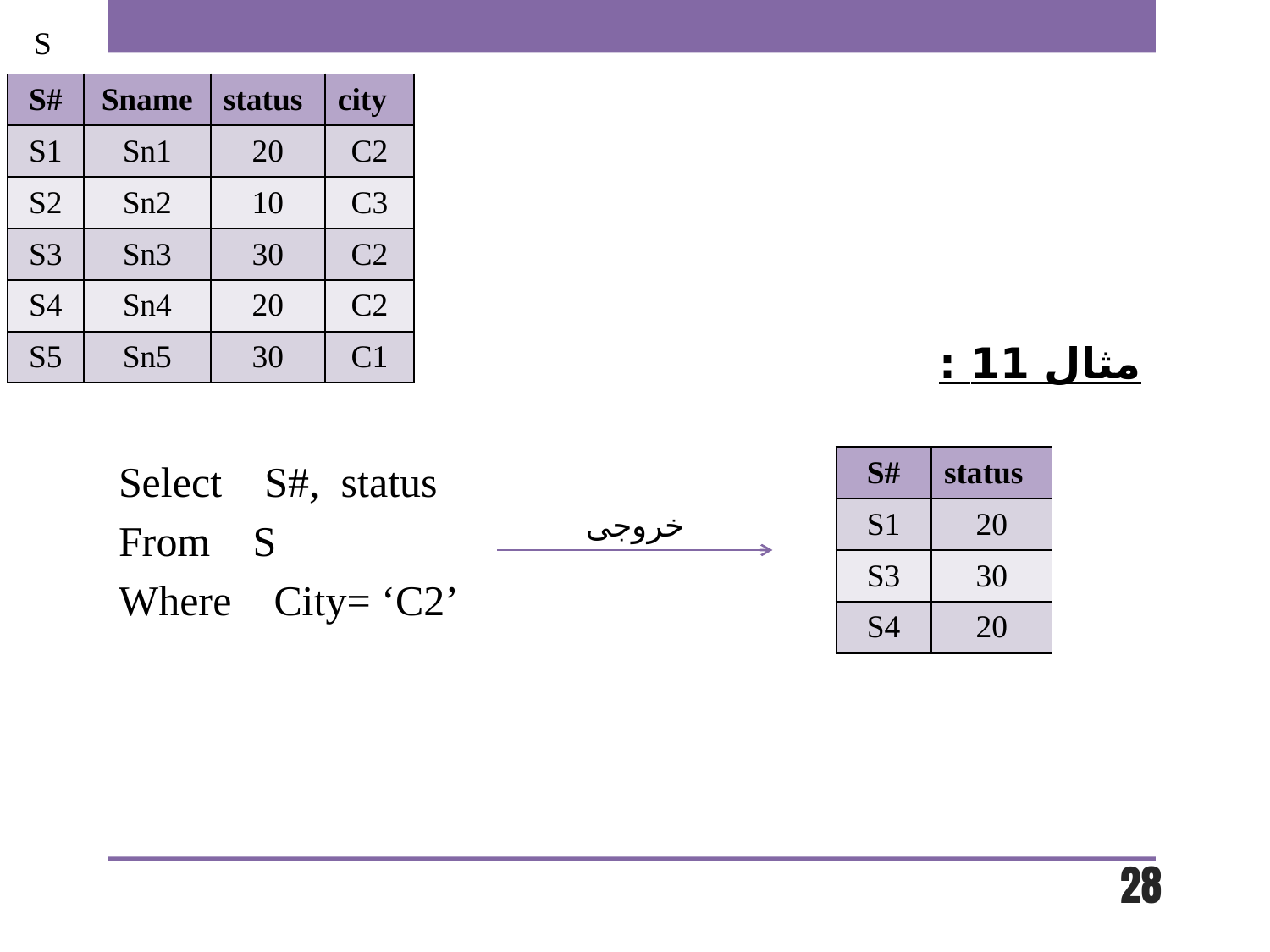

S
| S# | Sname | status | city |
| --- | --- | --- | --- |
| S1 | Sn1 | 20 | C2 |
| S2 | Sn2 | 10 | C3 |
| S3 | Sn3 | 30 | C2 |
| S4 | Sn4 | 20 | C2 |
| S5 | Sn5 | 30 | C1 |
مثال 11 :

Select    S#,  status
From    S
Where    City= ‘C2’

| S# | status |
| --- | --- |
| S1 | 20 |
| S3 | 30 |
| S4 | 20 |
خروجی
28